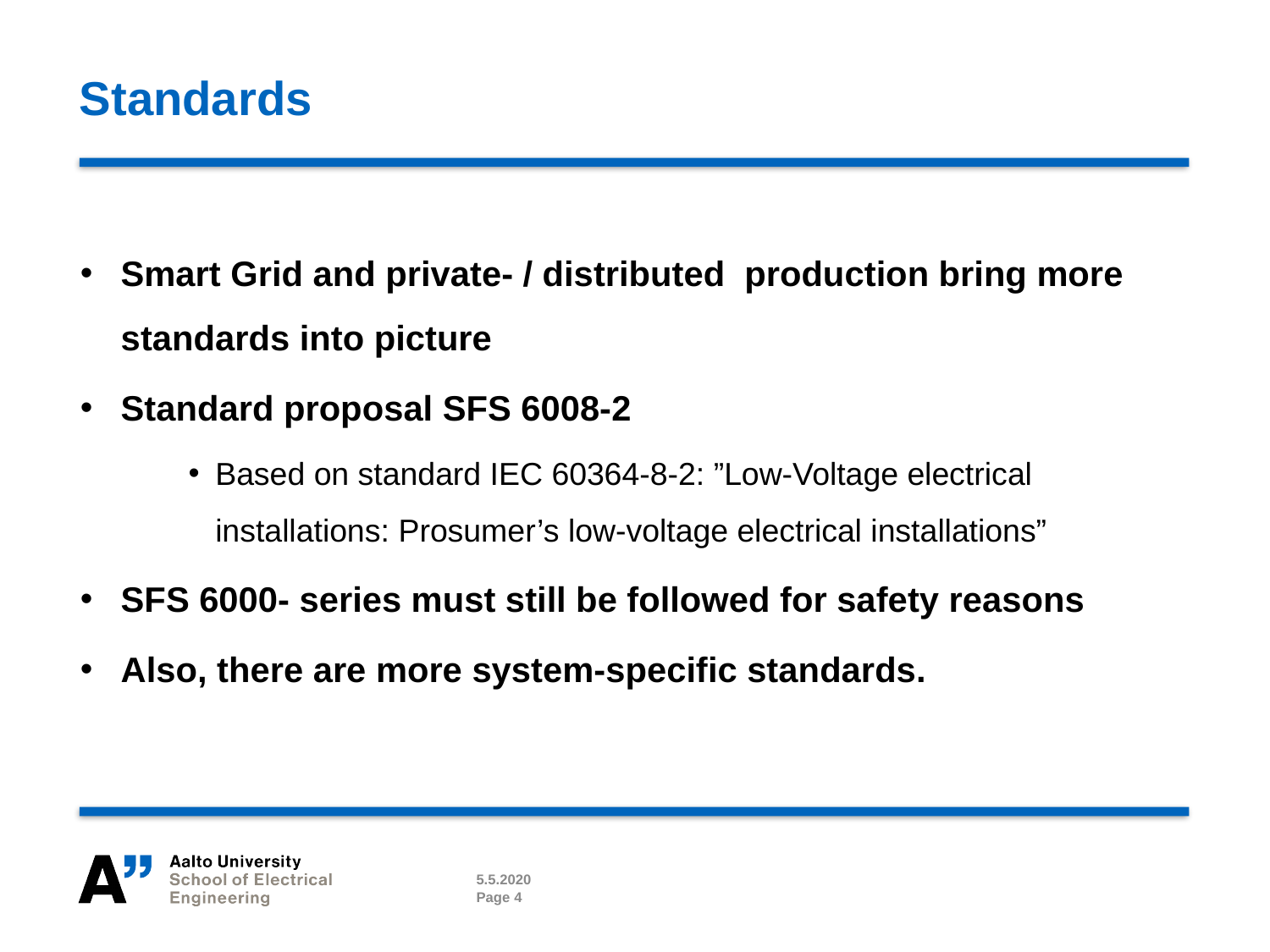

# Standards

Smart Grid and private- / distributed  production bring more standards into picture
Standard proposal SFS 6008-2
Based on standard IEC 60364-8-2: ”Low-Voltage electrical installations: Prosumer’s low-voltage electrical installations”
SFS 6000- series must still be followed for safety reasons
Also, there are more system-specific standards.

5.5.2020
Page 4